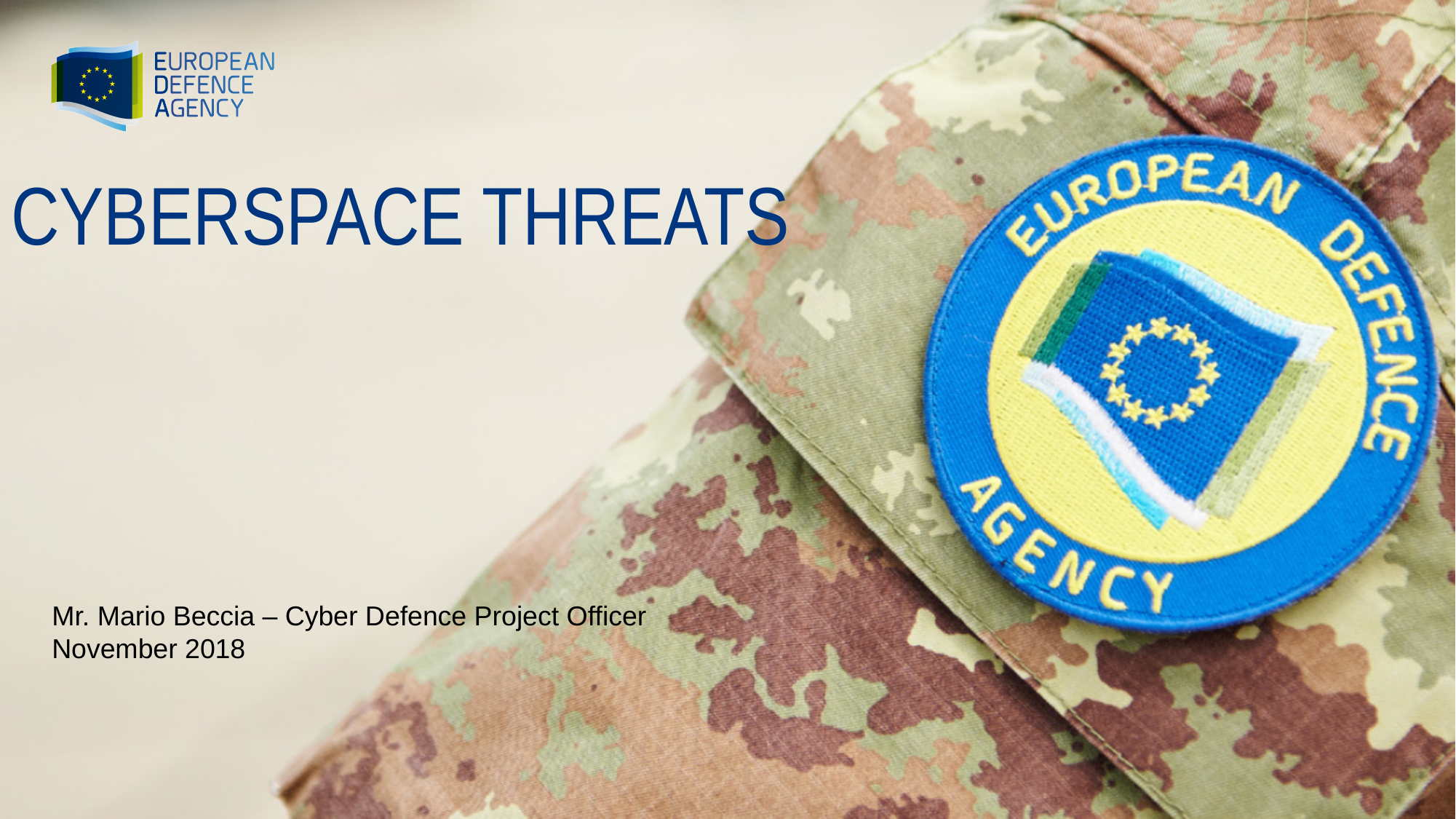

# Cyberspace threats
Mr. Mario Beccia – Cyber Defence Project Officer
November 2018